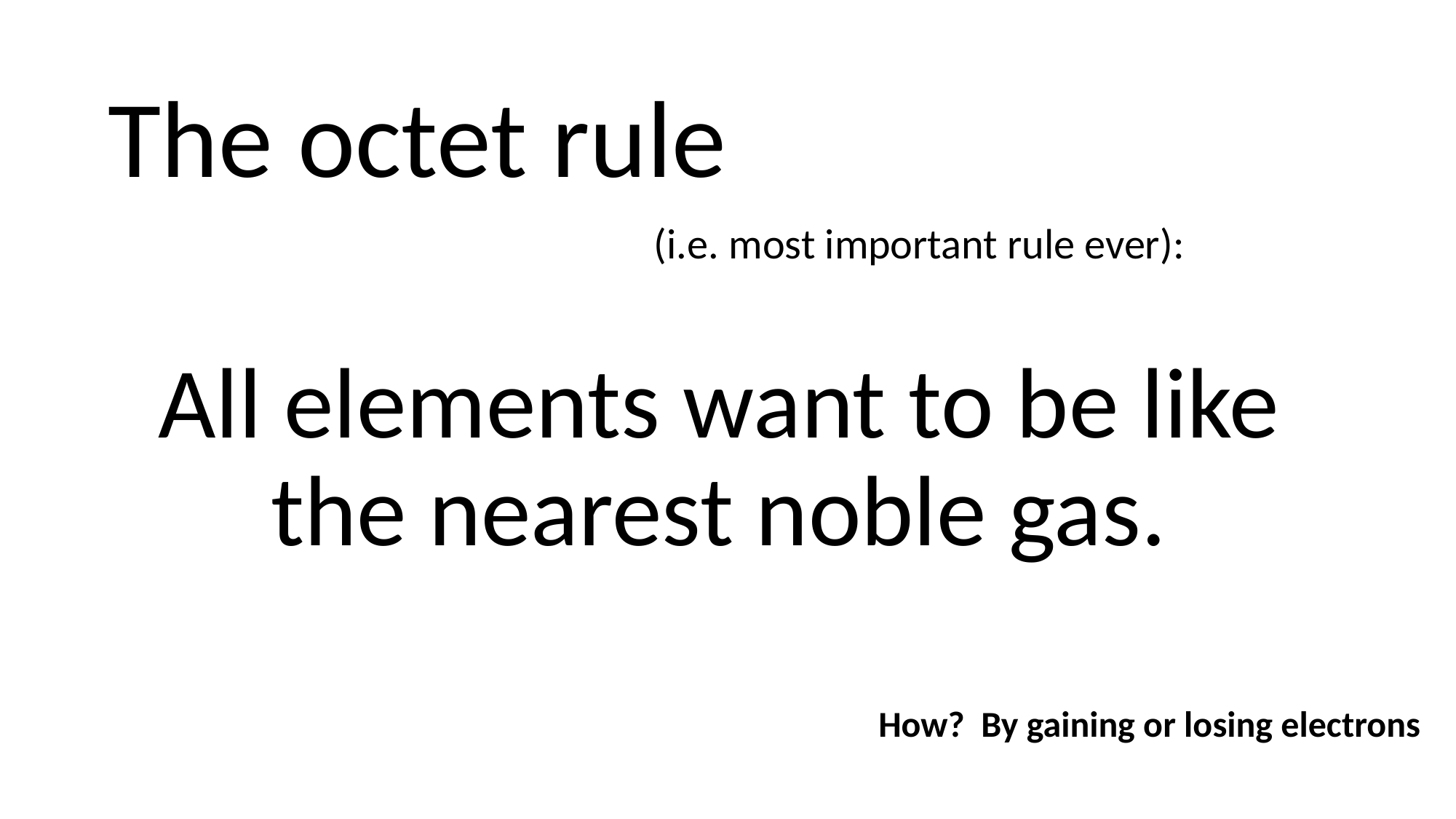

# The octet rule (i.e. most important rule ever):

All elements want to be like the nearest noble gas.
How?  By gaining or losing electrons